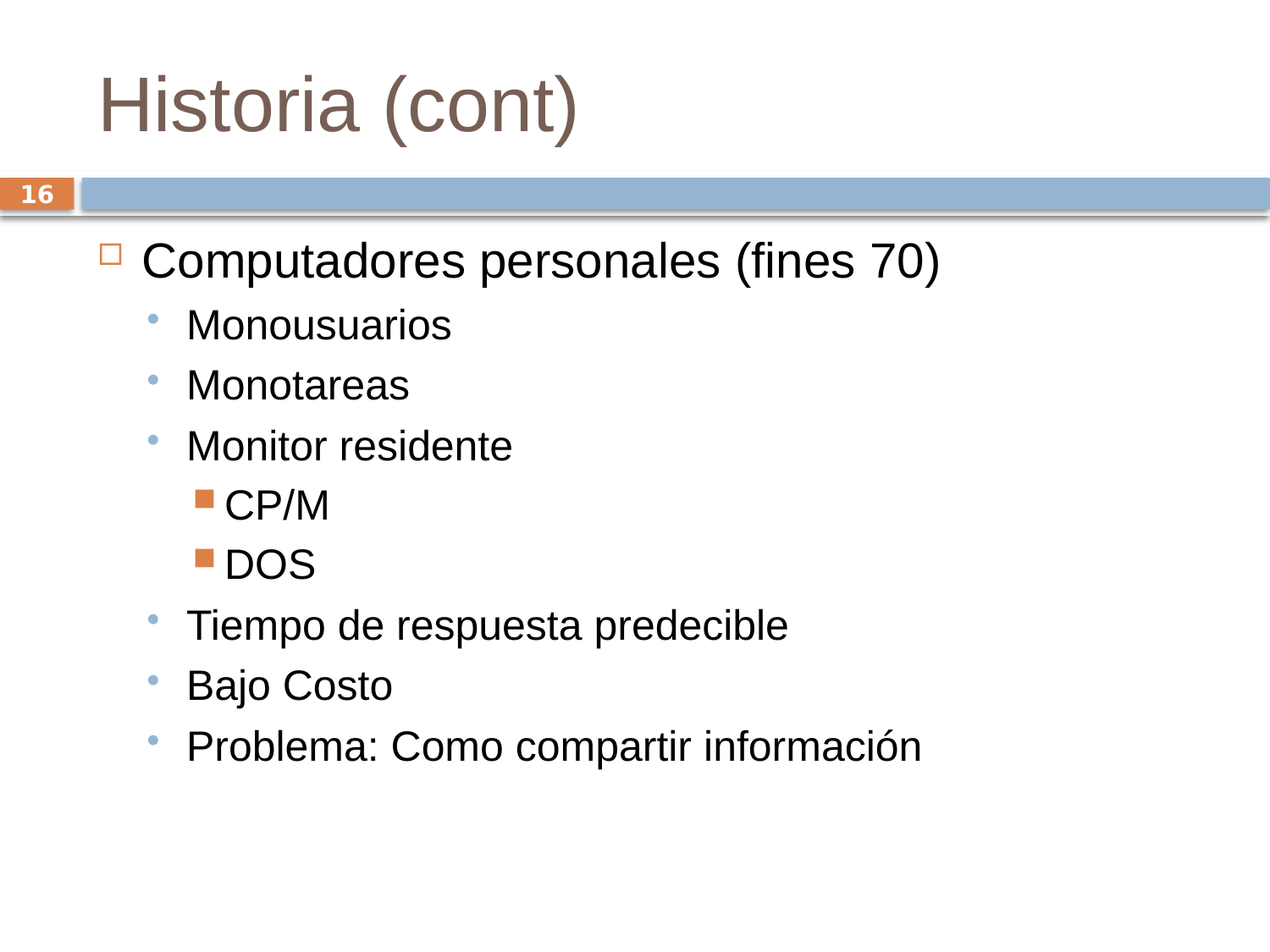

# Historia (cont)
16
Computadores personales (fines 70)
Monousuarios
Monotareas
Monitor residente
CP/M
DOS
Tiempo de respuesta predecible
Bajo Costo
Problema: Como compartir información